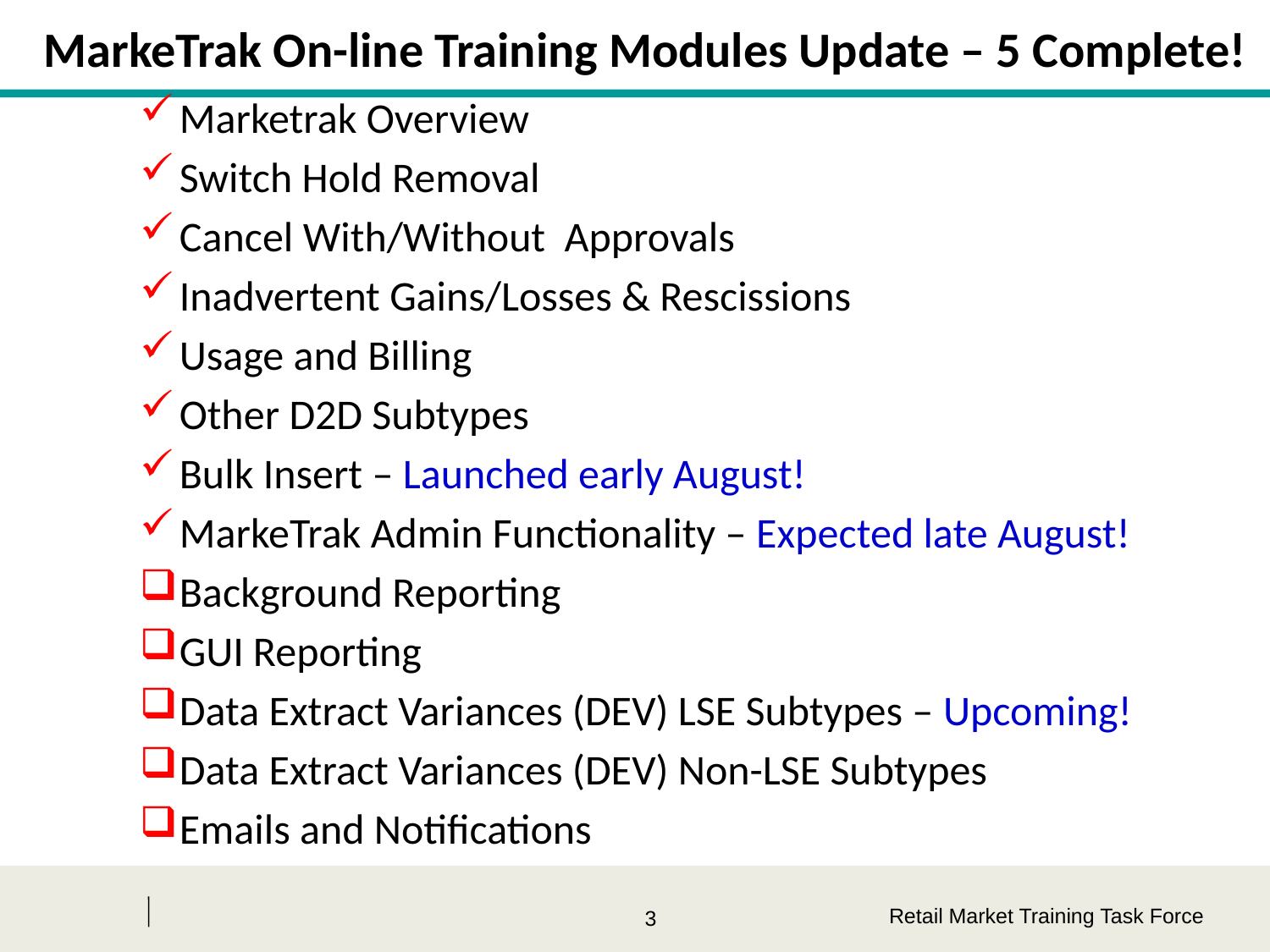

# MarkeTrak On-line Training Modules Update – 5 Complete!
Marketrak Overview
Switch Hold Removal
Cancel With/Without  Approvals
Inadvertent Gains/Losses & Rescissions
Usage and Billing
Other D2D Subtypes
Bulk Insert – Launched early August!
MarkeTrak Admin Functionality – Expected late August!
Background Reporting
GUI Reporting
Data Extract Variances (DEV) LSE Subtypes – Upcoming!
Data Extract Variances (DEV) Non-LSE Subtypes
Emails and Notifications

Retail Market Training Task Force